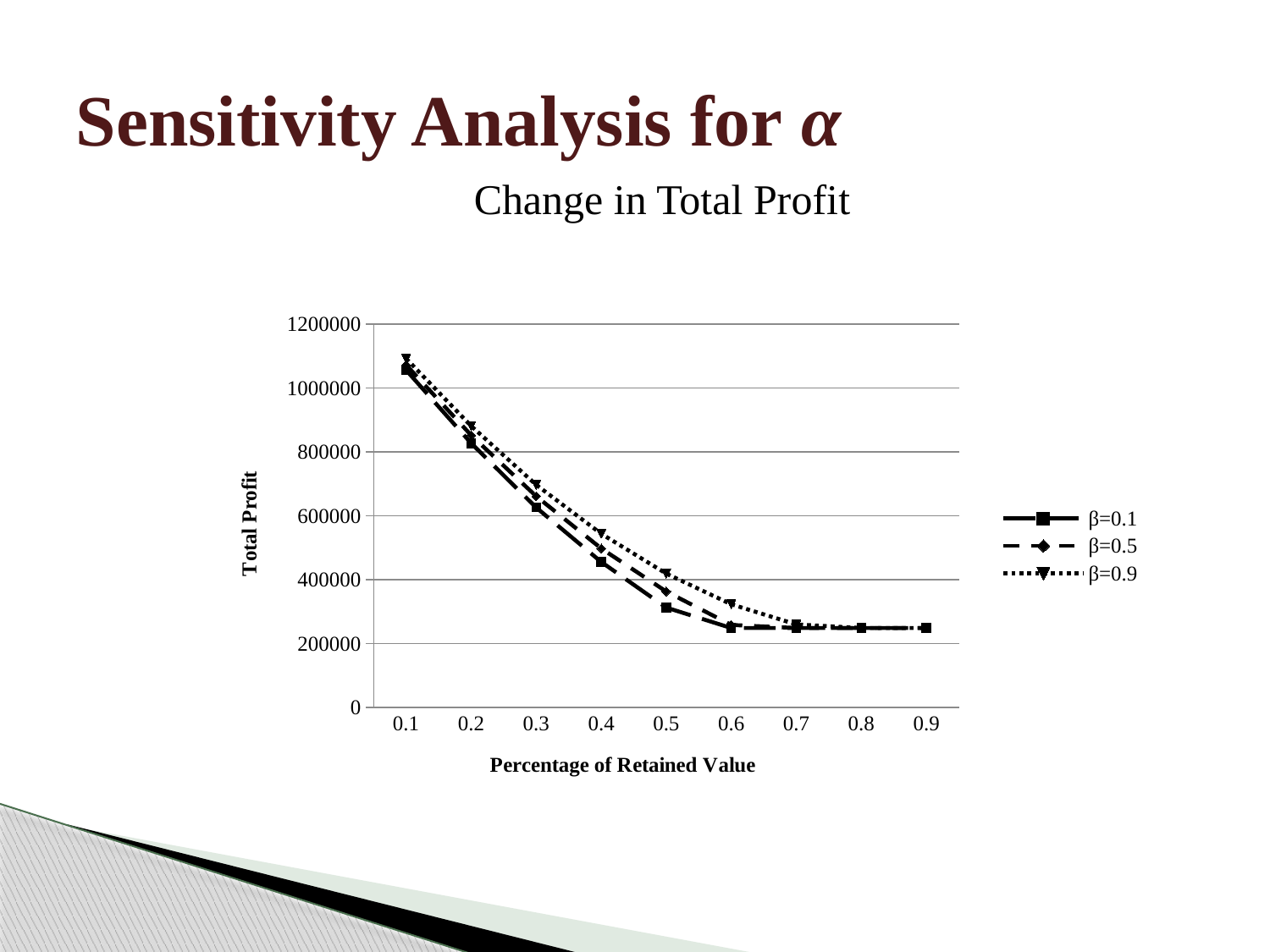

# Sensitivity Analysis for α
Change in Total Profit

### Chart

| Category | β=0.1 | β=0.5 | β=0.9 |
|---|---|---|---|
| 0.1 | 1056250.0 | 1072640.0 | 1092650.0 |
| 0.2 | 827518.0 | 852431.0 | 881400.0 |
| 0.3 | 626247.0 | 661634.0 | 697297.0 |
| 0.4 | 455810.0 | 498043.0 | 544228.0 |
| 0.5 | 312971.0 | 363283.0 | 419252.0 |
| 0.6 | 249001.0 | 258617.0 | 323234.0 |
| 0.7 | 249001.0 | 249001.0 | 260292.0 |
| 0.8 | 249001.0 | 249001.0 | 249001.0 |
| 0.9 | 249001.0 | 249001.0 | 249001.0 |